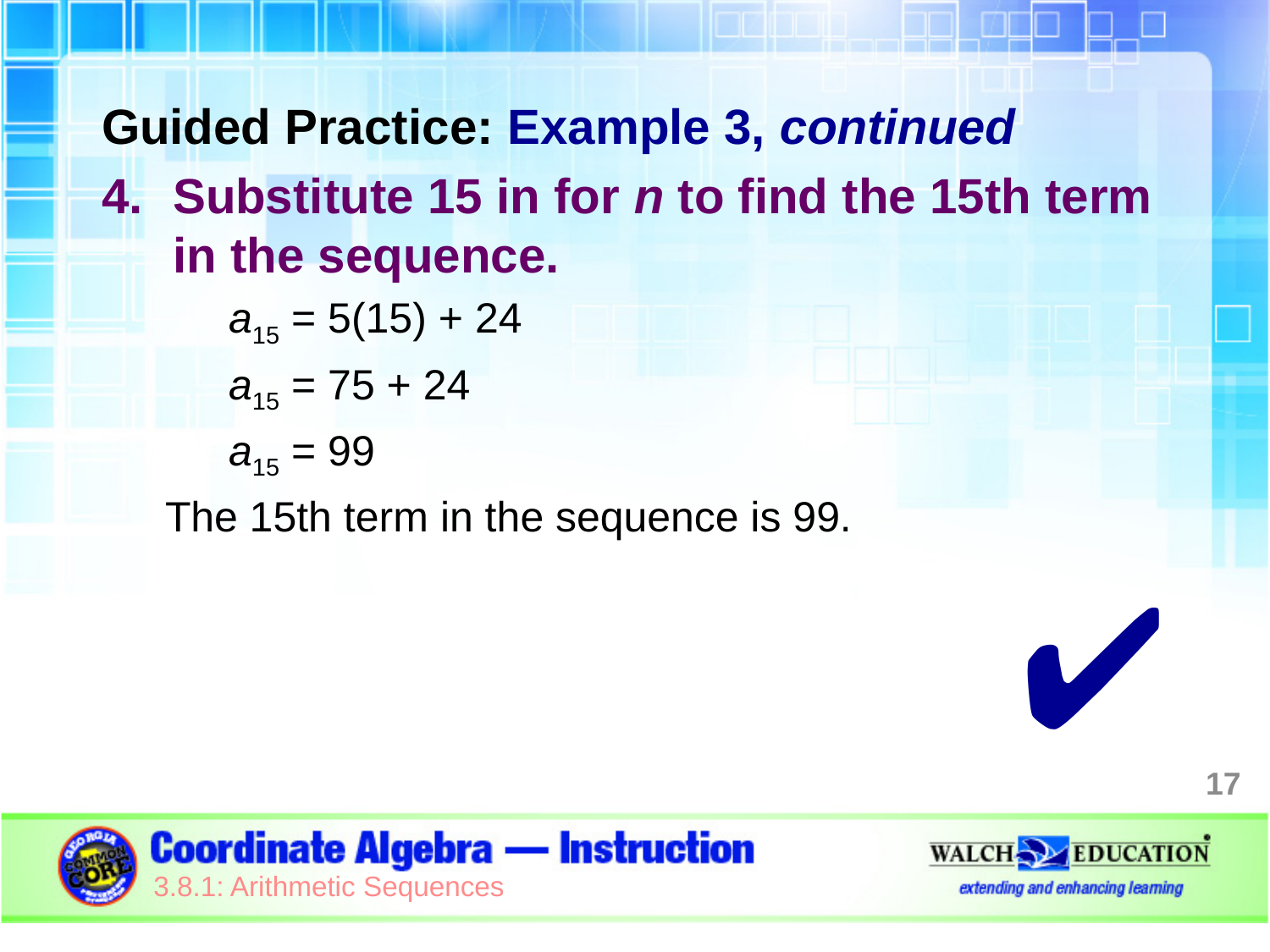

Guided Practice: Example 3, continued
Substitute 15 in for n to find the 15th term in the sequence.
a15 = 5(15) + 24
a15 = 75 + 24
a15 = 99
The 15th term in the sequence is 99.

✔
17
3.8.1: Arithmetic Sequences